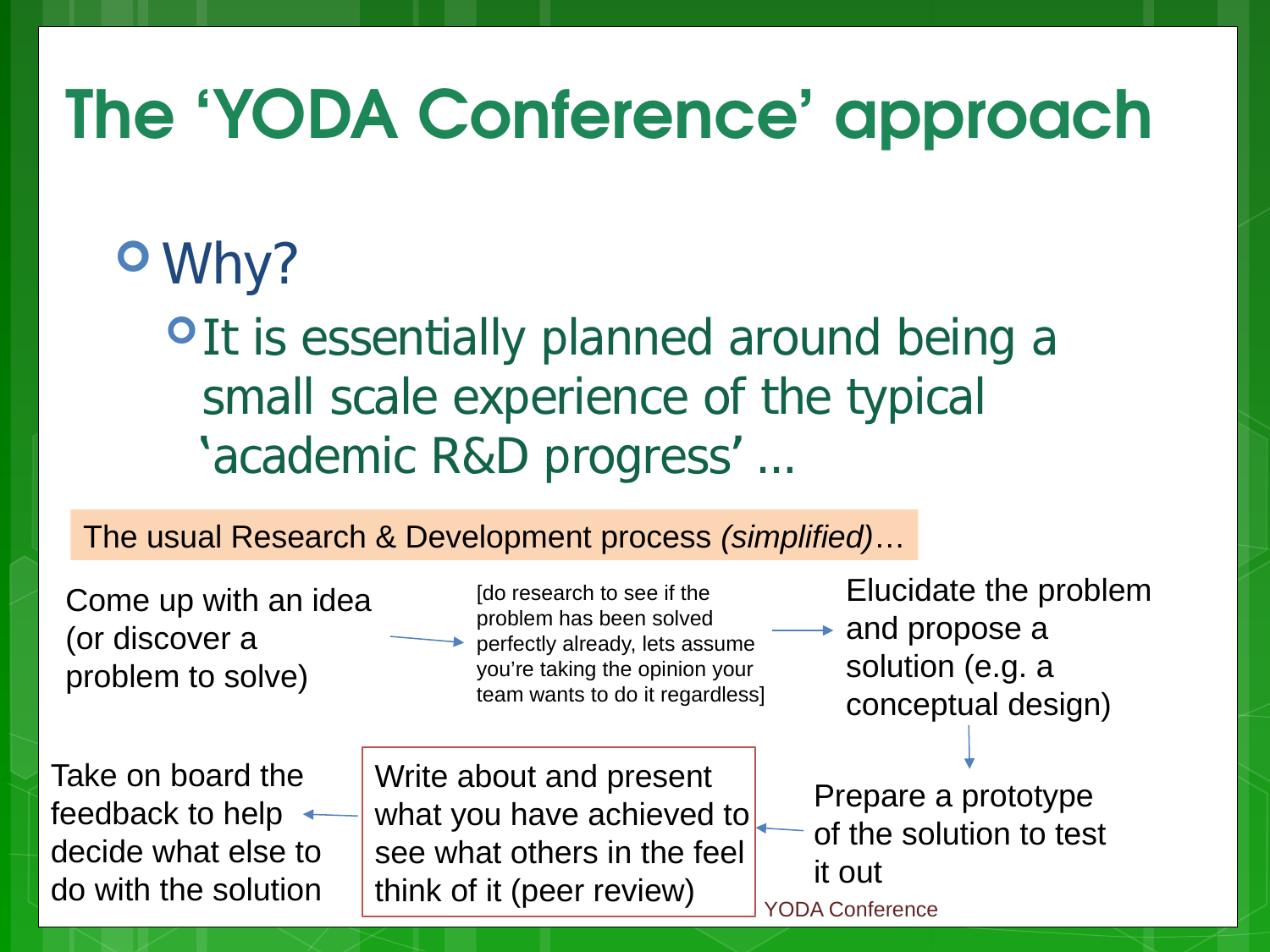

# The ‘YODA Conference’ approach
Why?
It is essentially planned around being a small scale experience of the typical ‘academic R&D progress’ …
The usual Research & Development process (simplified)…
Elucidate the problem and propose a solution (e.g. a conceptual design)
Come up with an idea (or discover a problem to solve)
[do research to see if the problem has been solved perfectly already, lets assume you’re taking the opinion your team wants to do it regardless]

YODA Conference
Take on board the feedback to help decide what else to do with the solution
Write about and present what you have achieved to see what others in the feel think of it (peer review)
Prepare a prototype of the solution to test it out